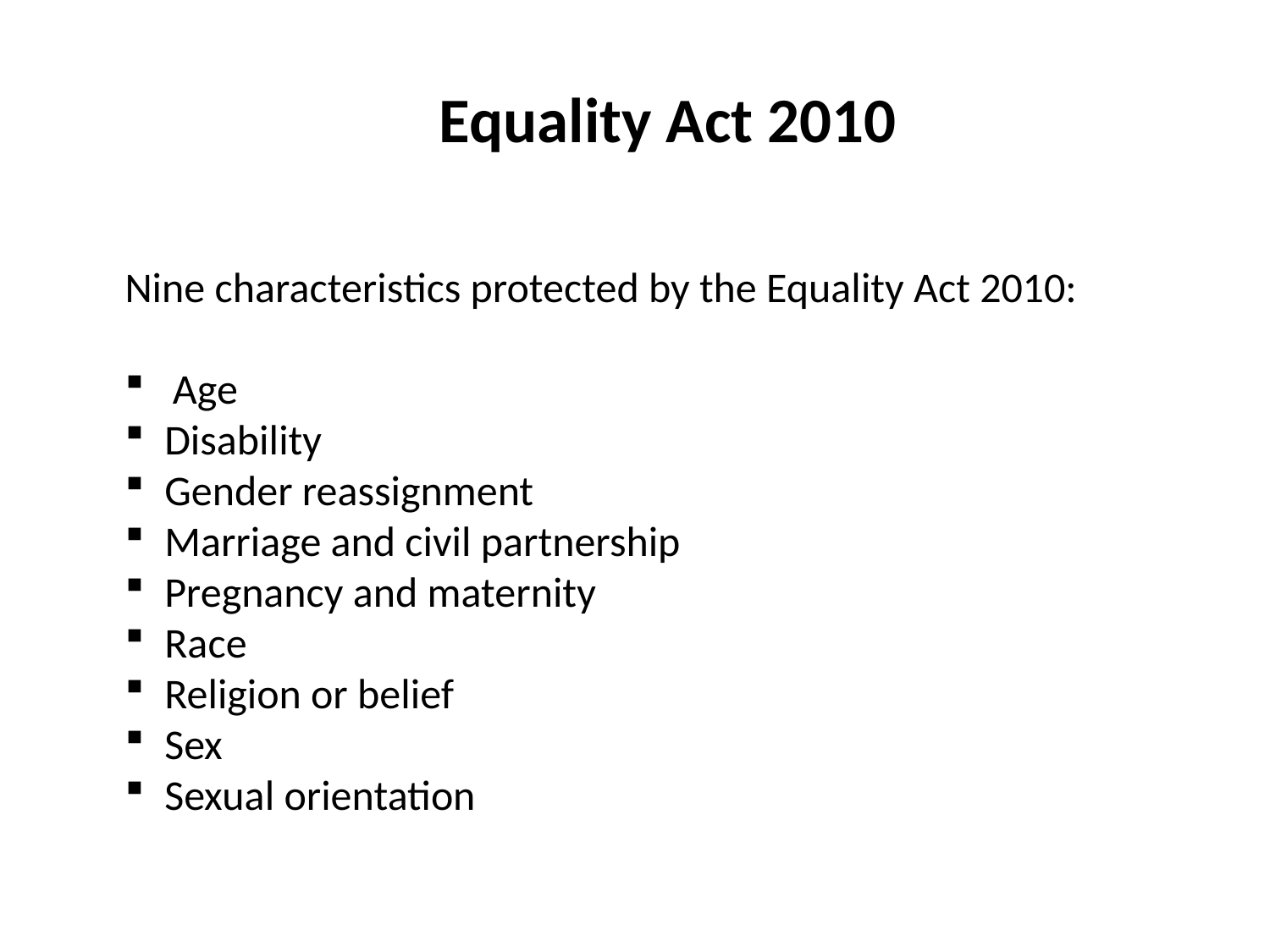

Equality Act 2010
Nine characteristics protected by the Equality Act 2010:

Age
Disability
Gender reassignment
Marriage and civil partnership
Pregnancy and maternity
Race
Religion or belief
Sex
Sexual orientation